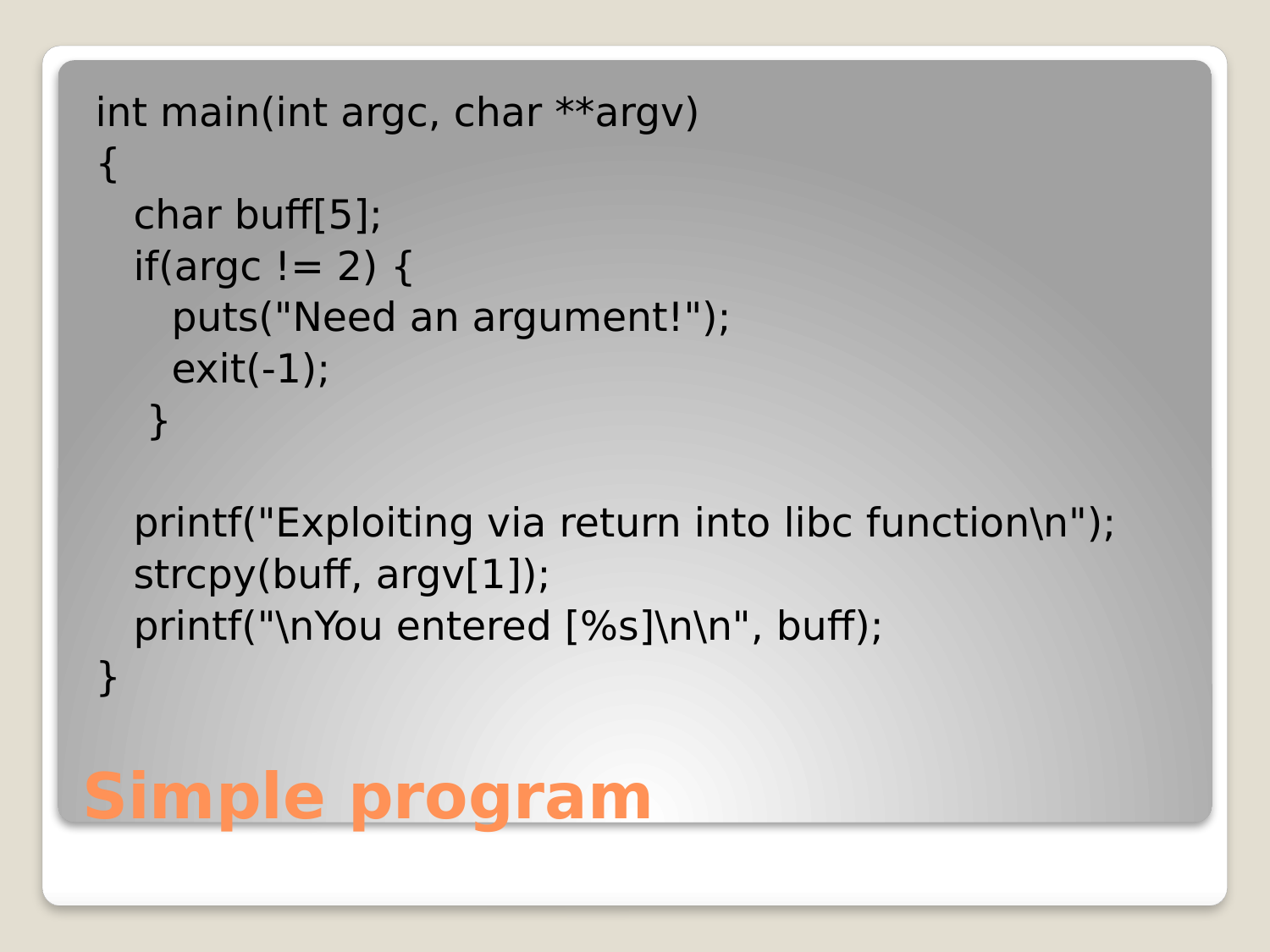

int main(int argc, char **argv)
{
   char buff[5];
   if(argc != 2) {
      puts("Need an argument!");
      exit(-1);
    }

   printf("Exploiting via return into libc function\n");
   strcpy(buff, argv[1]);
   printf("\nYou entered [%s]\n\n", buff);
}
# Simple program